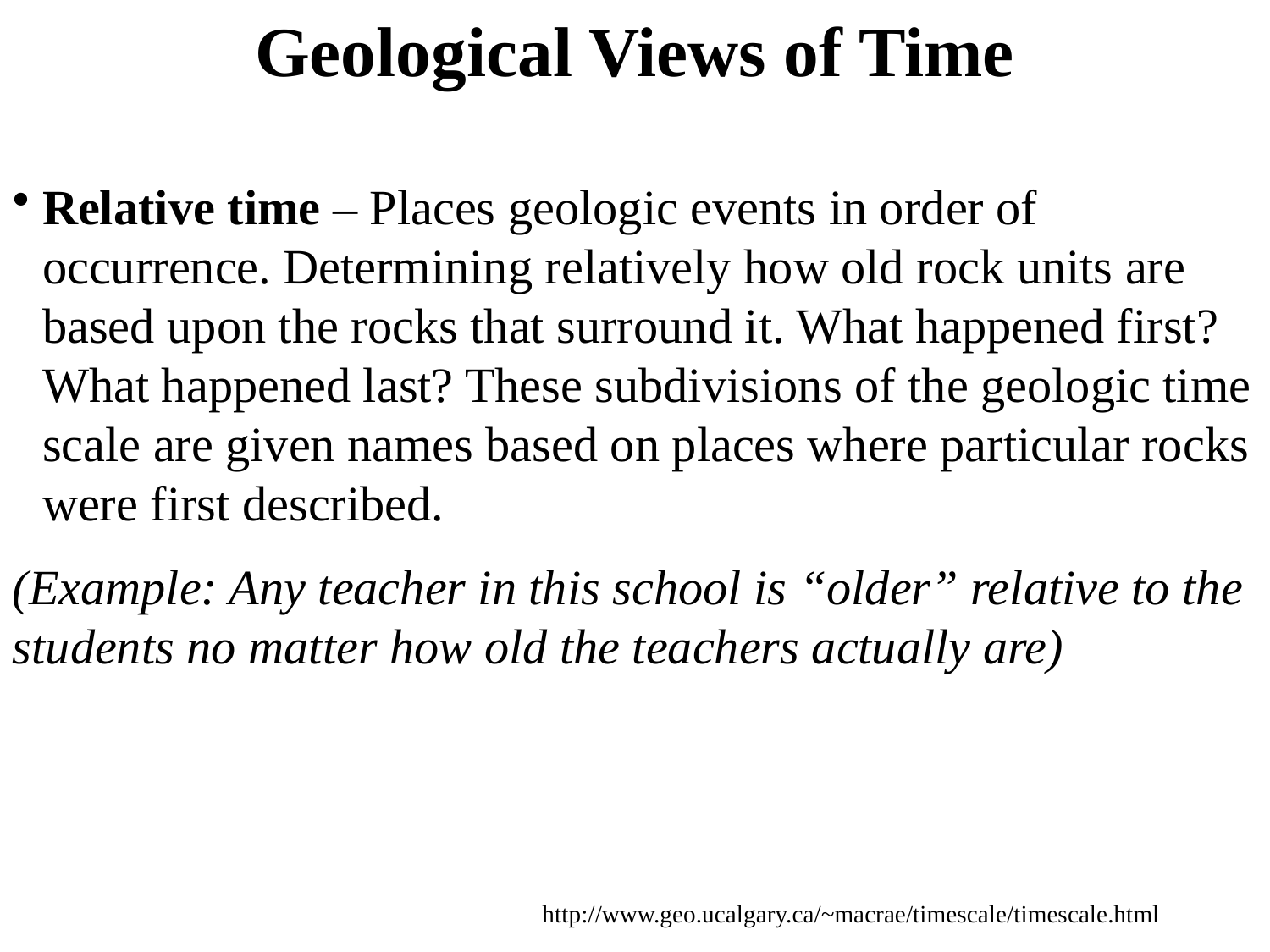

Geological Views of Time
Relative time – Places geologic events in order of occurrence. Determining relatively how old rock units are based upon the rocks that surround it. What happened first? What happened last? These subdivisions of the geologic time scale are given names based on places where particular rocks were first described.
(Example: Any teacher in this school is “older” relative to the students no matter how old the teachers actually are)
http://www.geo.ucalgary.ca/~macrae/timescale/timescale.html